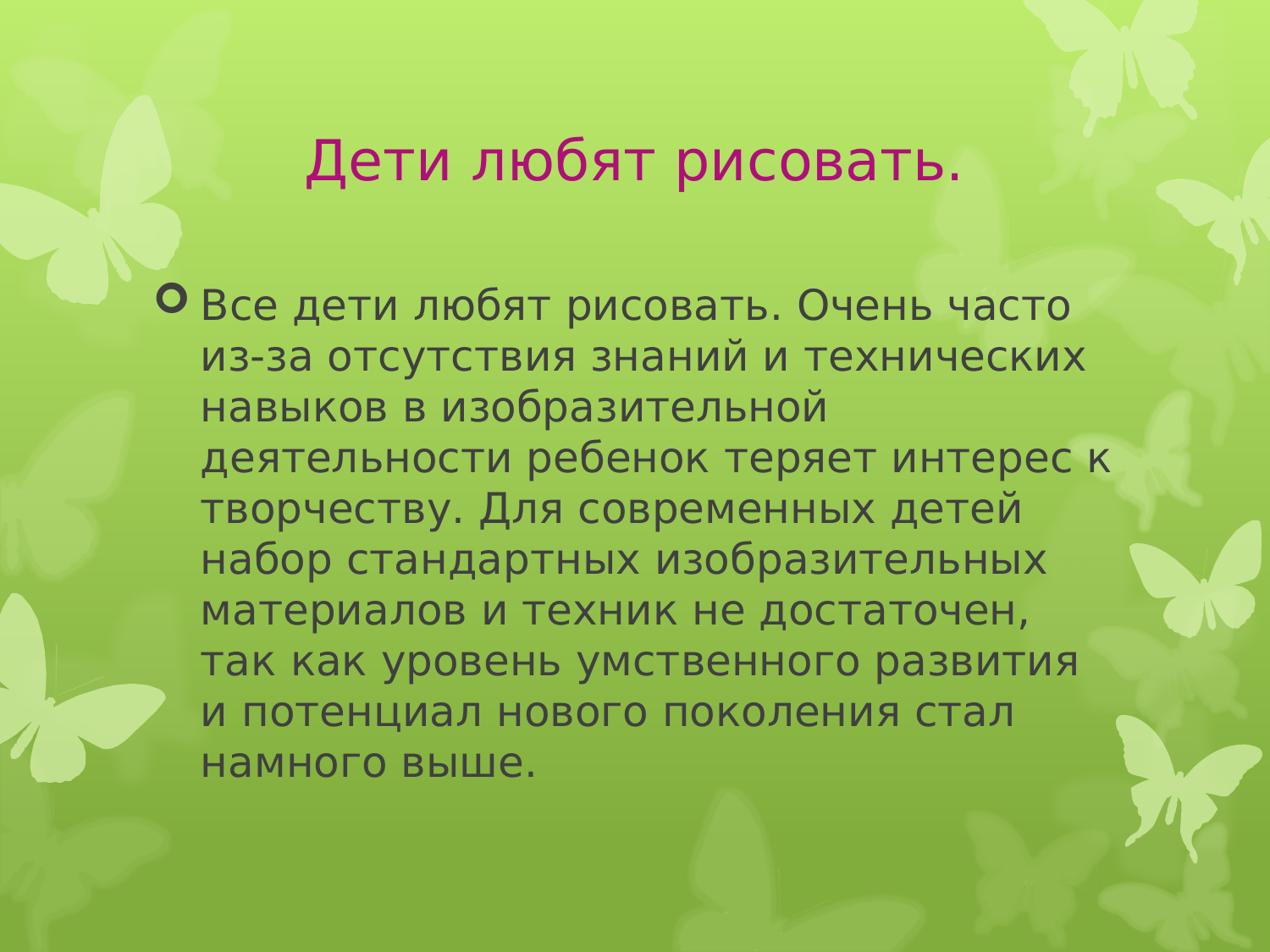

# Дети любят рисовать.
Все дети любят рисовать. Очень часто из-за отсутствия знаний и технических навыков в изобразительной деятельности ребенок теряет интерес к творчеству. Для современных детей набор стандартных изобразительных материалов и техник не достаточен, так как уровень умственного развития и потенциал нового поколения стал намного выше.